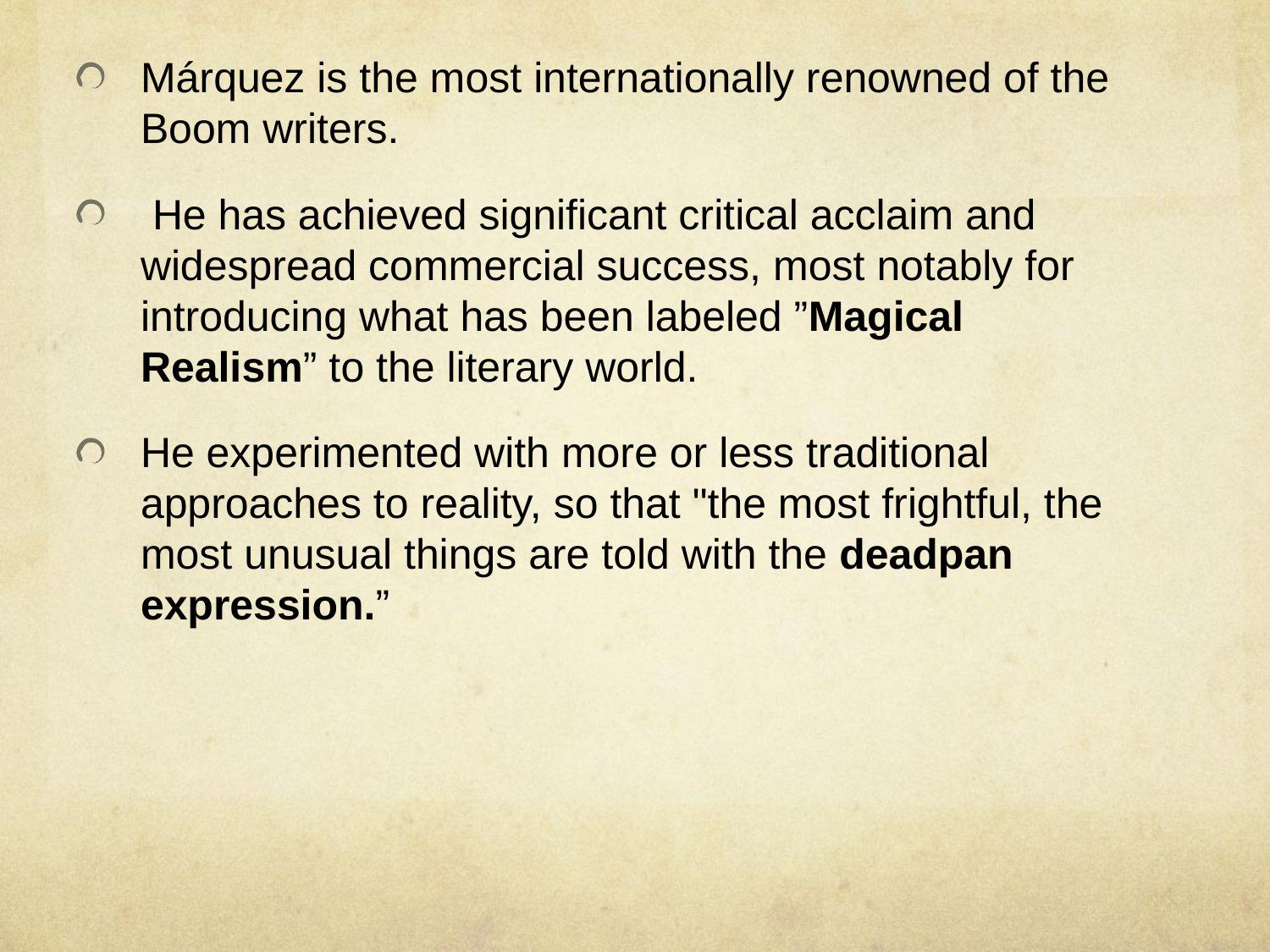

Márquez is the most internationally renowned of the Boom writers.
 He has achieved significant critical acclaim and widespread commercial success, most notably for introducing what has been labeled ”Magical Realism” to the literary world.
He experimented with more or less traditional approaches to reality, so that "the most frightful, the most unusual things are told with the deadpan expression.”